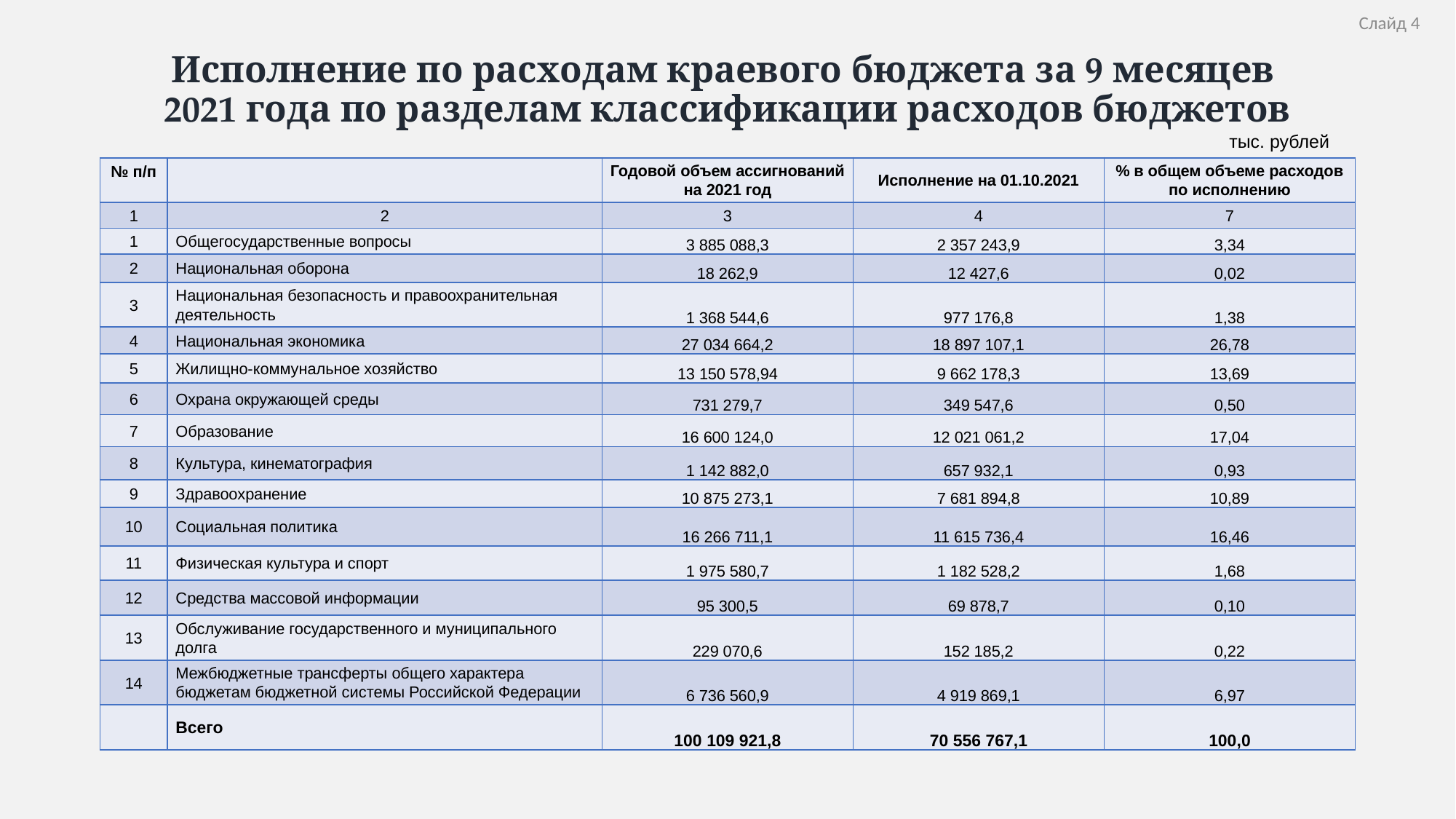

# Исполнение по расходам краевого бюджета за 9 месяцев 2021 года по разделам классификации расходов бюджетов
Слайд 4
тыс. рублей
| № п/п |  | Годовой объем ассигнований на 2021 год | Исполнение на 01.10.2021 | % в общем объеме расходов по исполнению |
| --- | --- | --- | --- | --- |
| 1 | 2 | 3 | 4 | 7 |
| 1 | Общегосударственные вопросы | 3 885 088,3 | 2 357 243,9 | 3,34 |
| 2 | Национальная оборона | 18 262,9 | 12 427,6 | 0,02 |
| 3 | Национальная безопасность и правоохранительная деятельность | 1 368 544,6 | 977 176,8 | 1,38 |
| 4 | Национальная экономика | 27 034 664,2 | 18 897 107,1 | 26,78 |
| 5 | Жилищно-коммунальное хозяйство | 13 150 578,94 | 9 662 178,3 | 13,69 |
| 6 | Охрана окружающей среды | 731 279,7 | 349 547,6 | 0,50 |
| 7 | Образование | 16 600 124,0 | 12 021 061,2 | 17,04 |
| 8 | Культура, кинематография | 1 142 882,0 | 657 932,1 | 0,93 |
| 9 | Здравоохранение | 10 875 273,1 | 7 681 894,8 | 10,89 |
| 10 | Социальная политика | 16 266 711,1 | 11 615 736,4 | 16,46 |
| 11 | Физическая культура и спорт | 1 975 580,7 | 1 182 528,2 | 1,68 |
| 12 | Средства массовой информации | 95 300,5 | 69 878,7 | 0,10 |
| 13 | Обслуживание государственного и муниципального долга | 229 070,6 | 152 185,2 | 0,22 |
| 14 | Межбюджетные трансферты общего характера бюджетам бюджетной системы Российской Федерации | 6 736 560,9 | 4 919 869,1 | 6,97 |
|  | Всего | 100 109 921,8 | 70 556 767,1 | 100,0 |